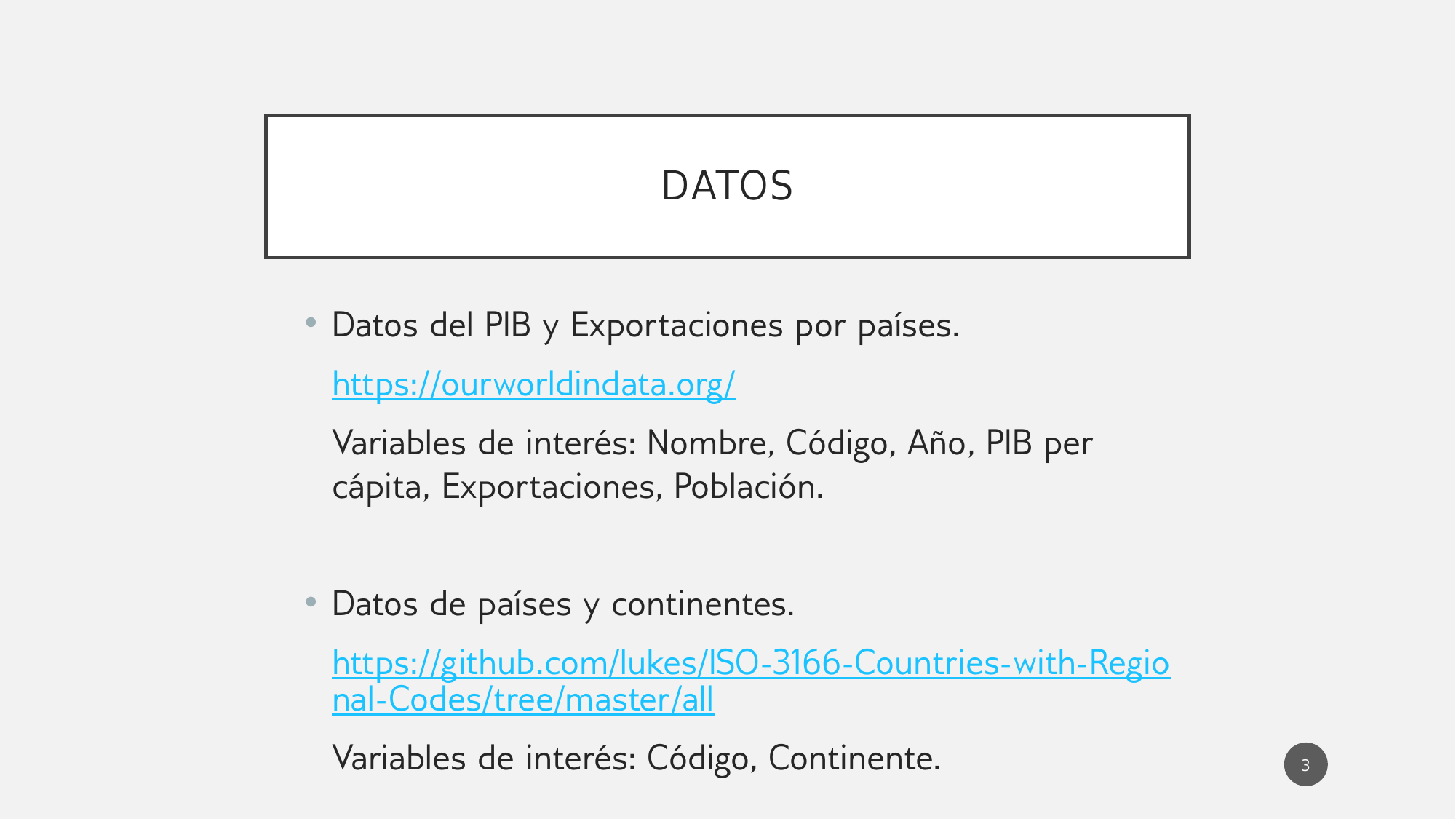

# Datos
Datos del PIB y Exportaciones por países.
https://ourworldindata.org/
Variables de interés: Nombre, Código, Año, PIB per cápita, Exportaciones, Población.

Datos de países y continentes.
https://github.com/lukes/ISO-3166-Countries-with-Regional-Codes/tree/master/all
Variables de interés: Código, Continente.

3